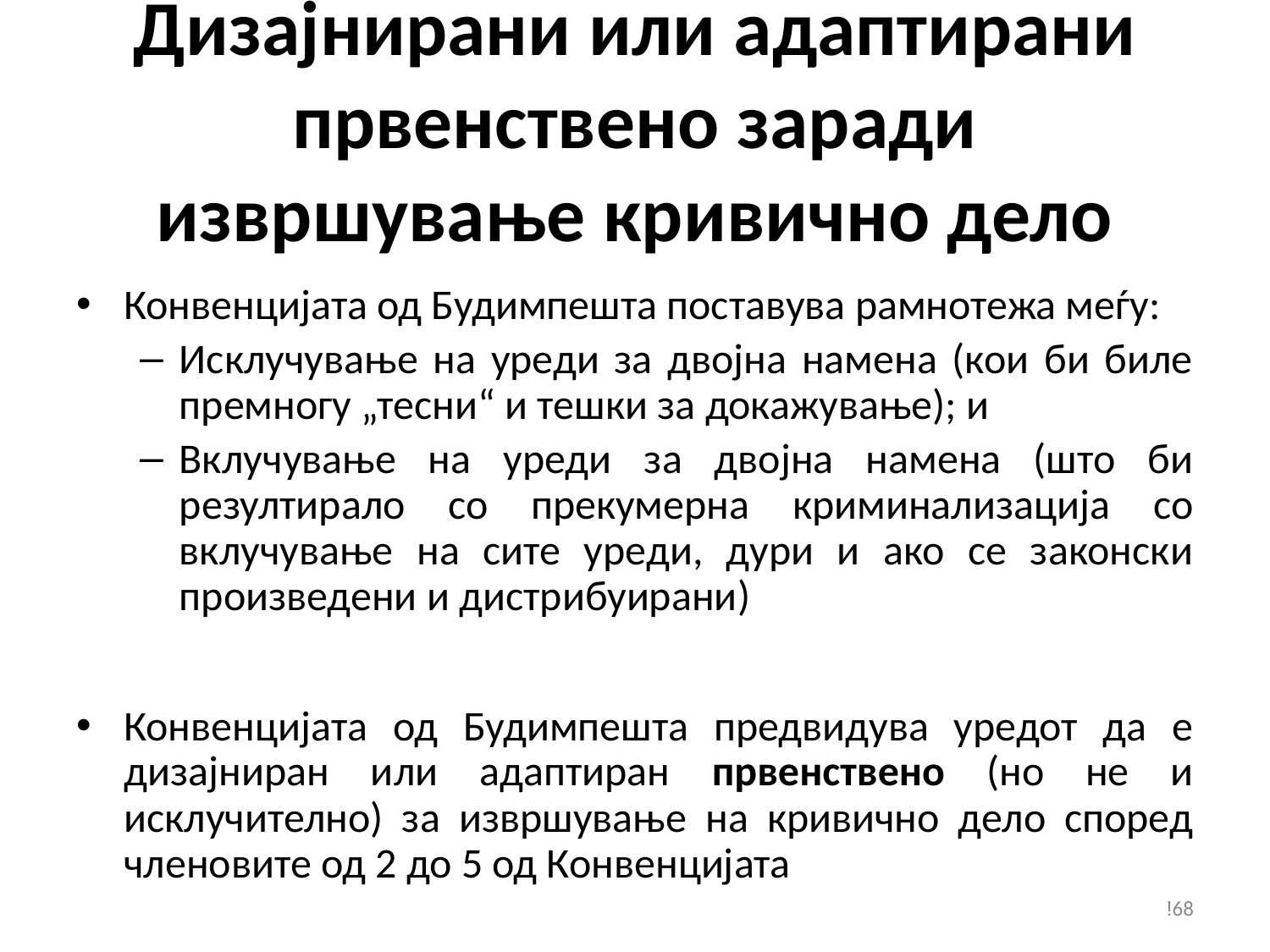

# Дизајнирани или адаптирани првенствено заради извршување кривично дело
Конвенцијата од Будимпешта поставува рамнотежа меѓу:
Исклучување на уреди за двојна намена (кои би биле премногу „тесни“ и тешки за докажување); и
Вклучување на уреди за двојна намена (што би резултирало со прекумерна криминализација со вклучување на сите уреди, дури и ако се законски произведени и дистрибуирани)

Конвенцијата од Будимпешта предвидува уредот да е дизајниран или адаптиран првенствено (но не и исклучително) за извршување на кривично дело според членовите од 2 до 5 од Конвенцијата
!68